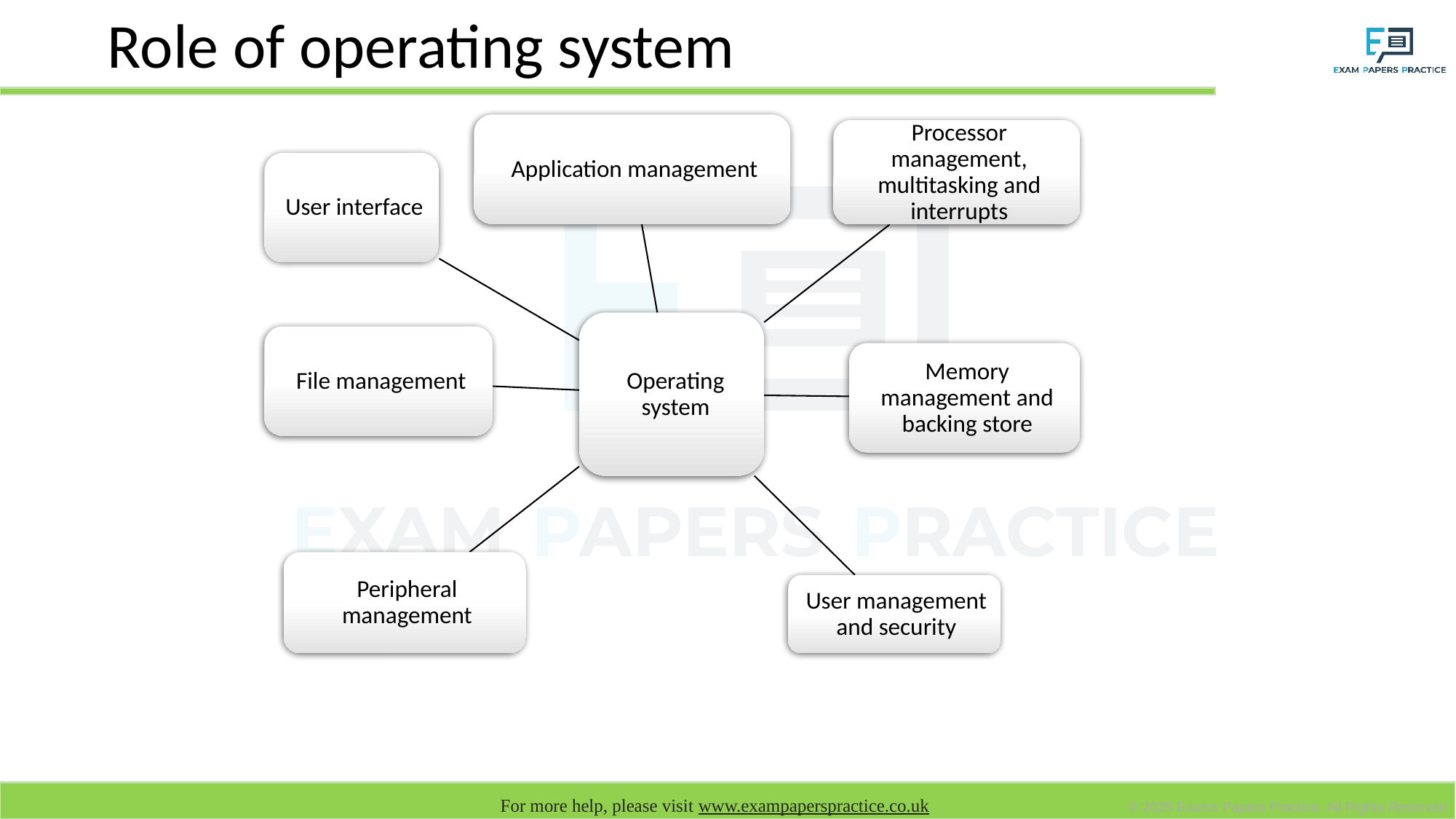

# Role of operating system
Operating system
Application management
Processor management, multitasking and interrupts
Memory management and backing store
User management and security
Peripheral management
File management
User interface